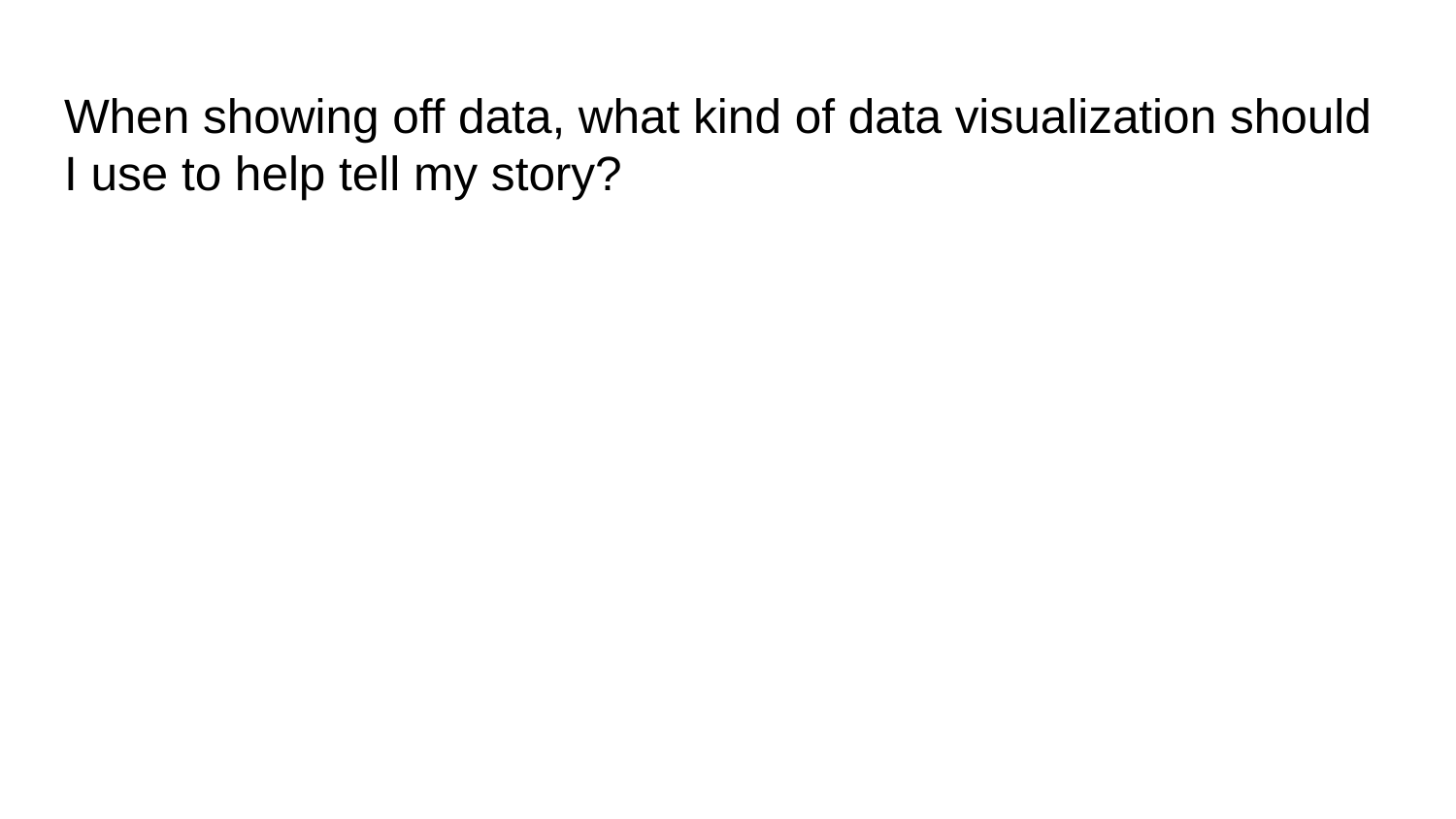

# When showing off data, what kind of data visualization should I use to help tell my story?